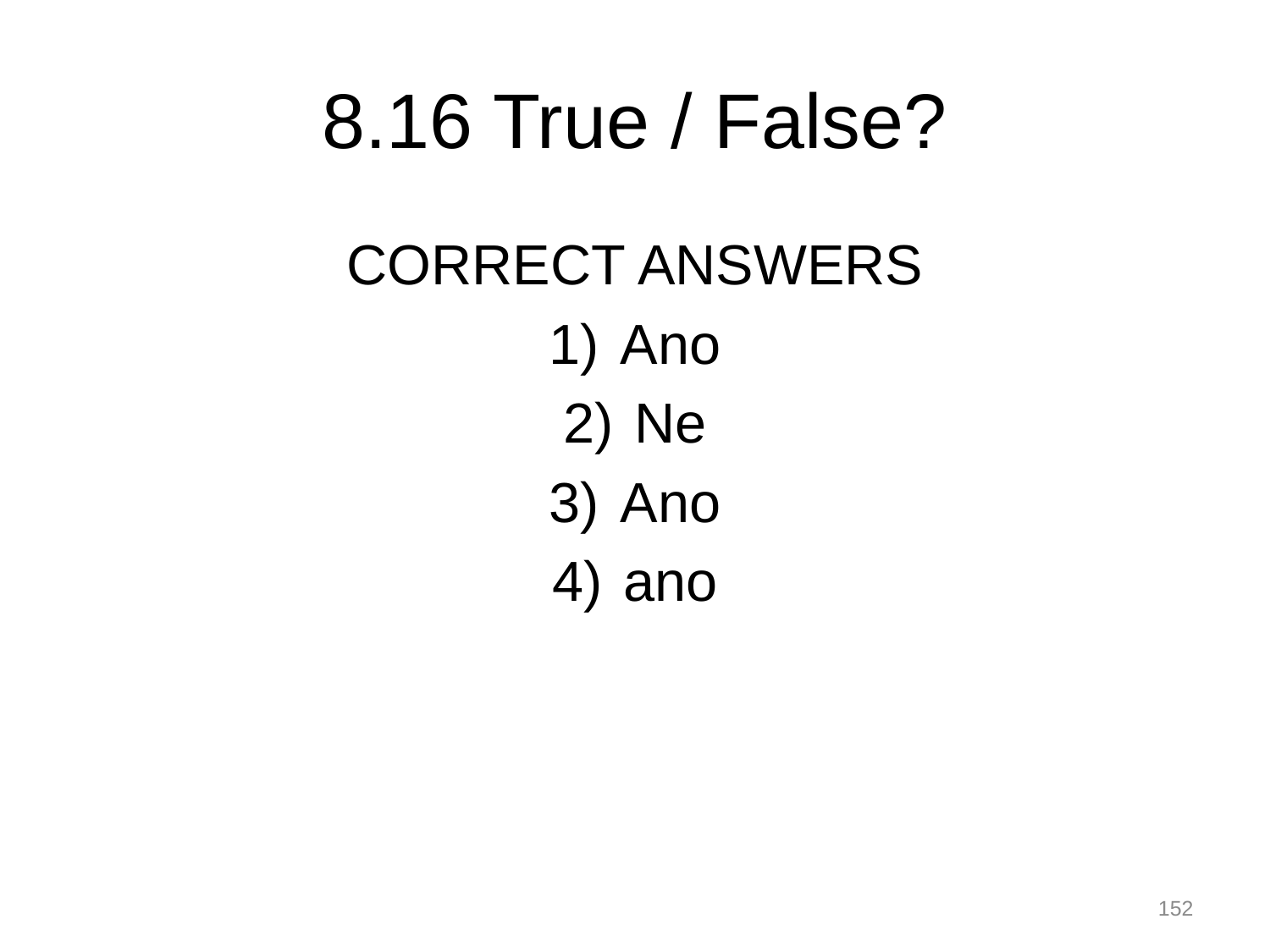

# 8.16 True / False?
CORRECT ANSWERS
Ano
Ne
Ano
ano
152